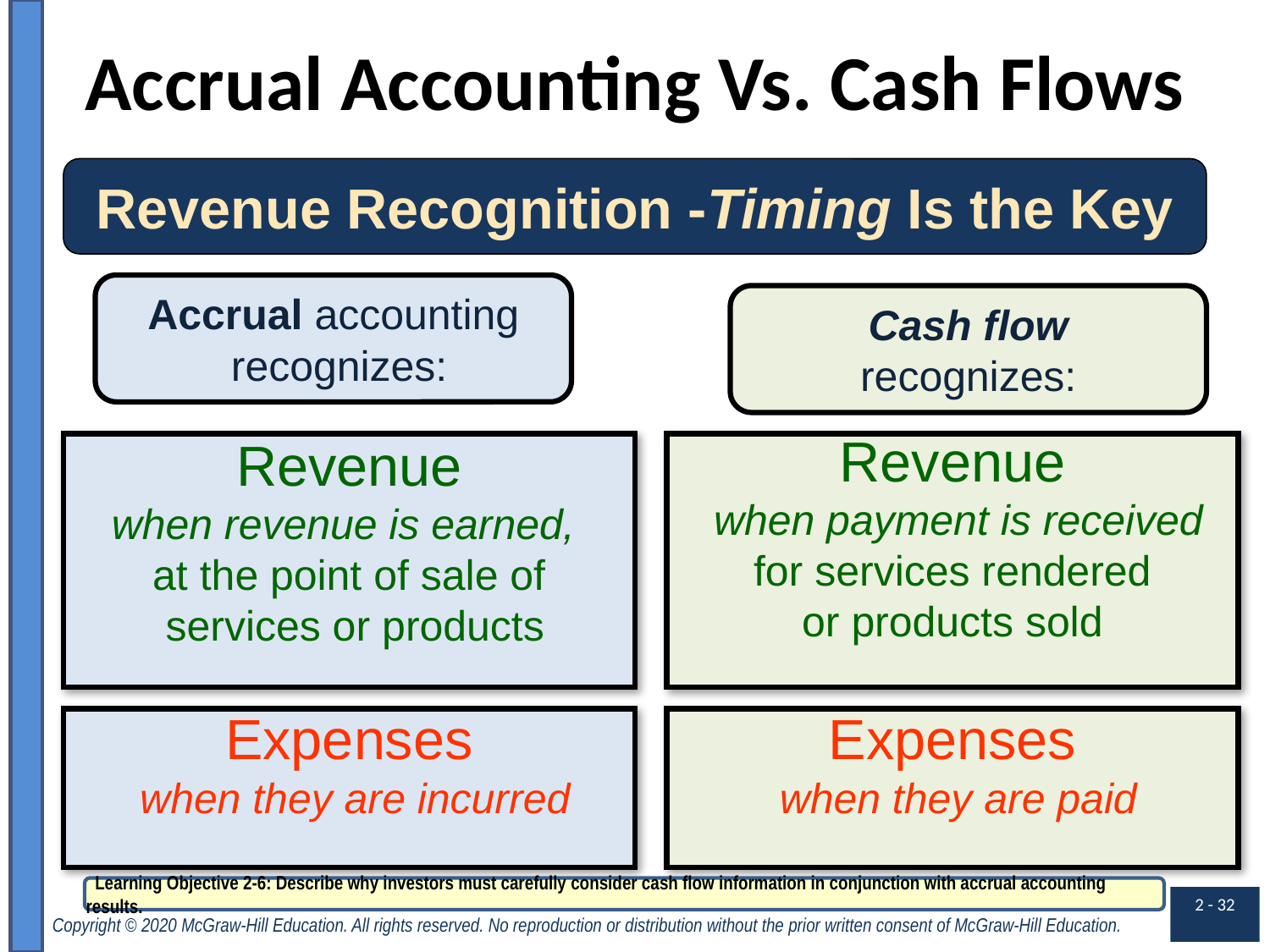

# Accrual Accounting Vs. Cash Flows
Revenue Recognition -Timing Is the Key
Accrual accounting
 recognizes:
Cash flow
recognizes:

Revenue
when revenue is earned,
at the point of sale of
 services or products

Revenue
 when payment is received
for services rendered
or products sold

Expenses
 when they are incurred

Expenses
 when they are paid

  Learning Objective 2-6: Describe why investors must carefully consider cash flow information in conjunction with accrual accounting results.